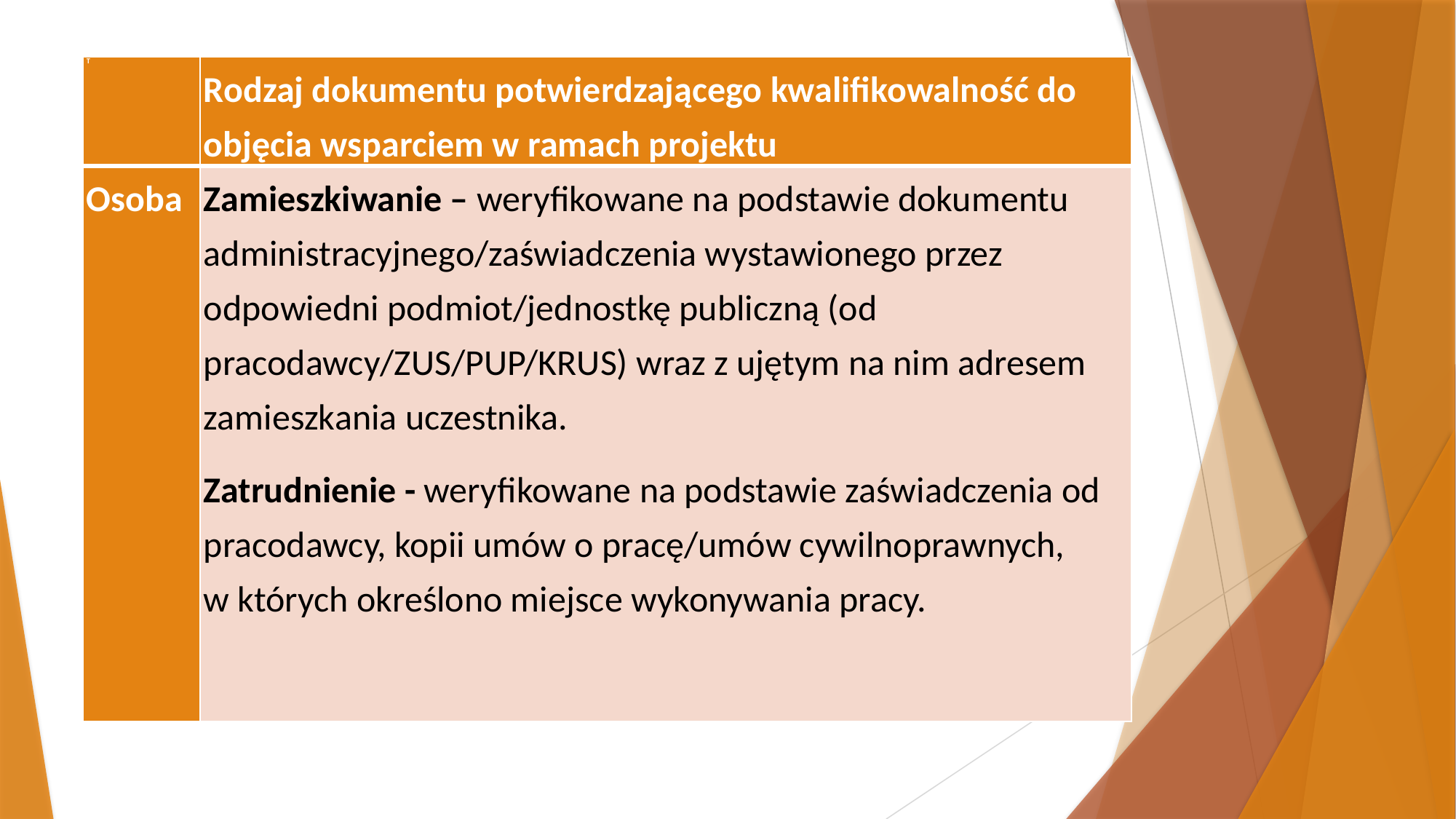

| T | Rodzaj dokumentu potwierdzającego kwalifikowalność do objęcia wsparciem w ramach projektu |
| --- | --- |
| Osoba | Zamieszkiwanie – weryfikowane na podstawie dokumentu administracyjnego/zaświadczenia wystawionego przez odpowiedni podmiot/jednostkę publiczną (od pracodawcy/ZUS/PUP/KRUS) wraz z ujętym na nim adresem zamieszkania uczestnika. Zatrudnienie - weryfikowane na podstawie zaświadczenia od pracodawcy, kopii umów o pracę/umów cywilnoprawnych, w których określono miejsce wykonywania pracy. |